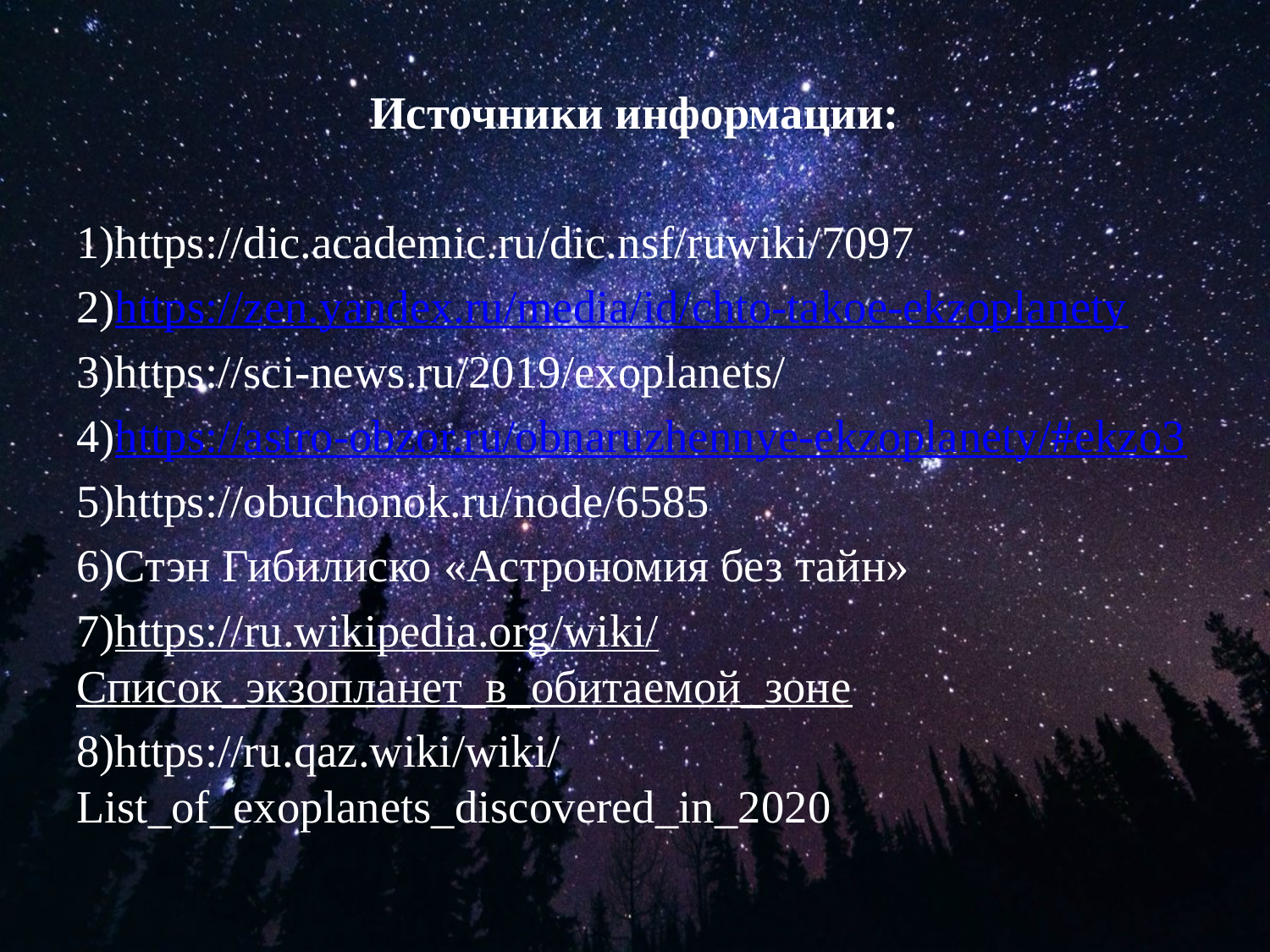

Источники информации:

1)https://dic.academic.ru/dic.nsf/ruwiki/7097
2)https://zen.yandex.ru/media/id/chto-takoe-ekzoplanety
3)https://sci-news.ru/2019/exoplanets/
4)https://astro-obzor.ru/obnaruzhennye-ekzoplanety/#ekzo3
5)https://obuchonok.ru/node/6585
6)Стэн Гибилиско «Астрономия без тайн»
7)https://ru.wikipedia.org/wiki/Список_экзопланет_в_обитаемой_зоне
8)https://ru.qaz.wiki/wiki/List_of_exoplanets_discovered_in_2020